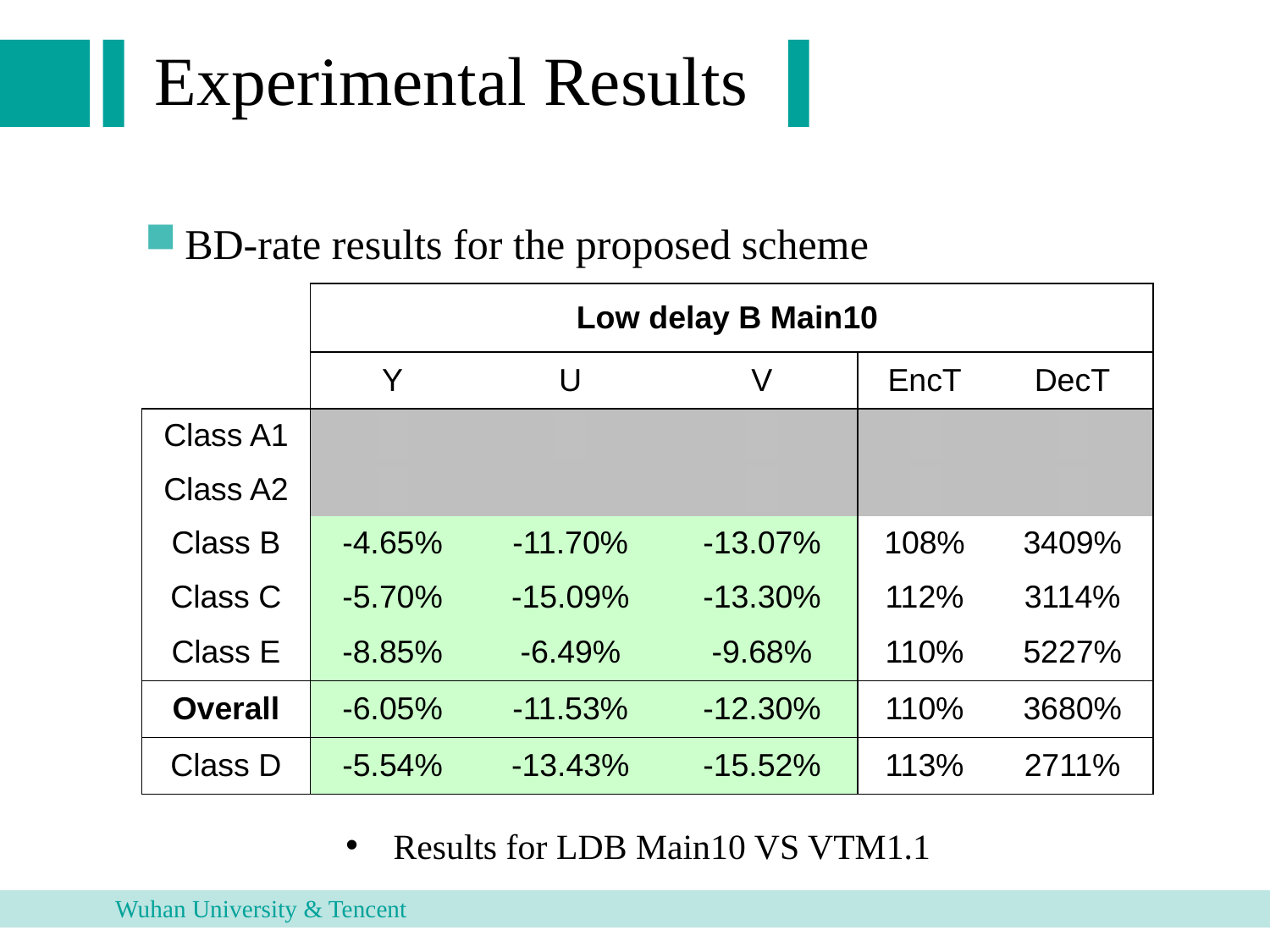

Experimental Results
BD-rate results for the proposed scheme
|  | Low delay B Main10 |  |  |  |  |
| --- | --- | --- | --- | --- | --- |
|  | Y | U | V | EncT | DecT |
| Class A1 |  |  |  |  |  |
| Class A2 |  |  |  |  |  |
| Class B | -4.65% | -11.70% | -13.07% | 108% | 3409% |
| Class C | -5.70% | -15.09% | -13.30% | 112% | 3114% |
| Class E | -8.85% | -6.49% | -9.68% | 110% | 5227% |
| Overall | -6.05% | -11.53% | -12.30% | 110% | 3680% |
| Class D | -5.54% | -13.43% | -15.52% | 113% | 2711% |
Results for LDB Main10 VS VTM1.1